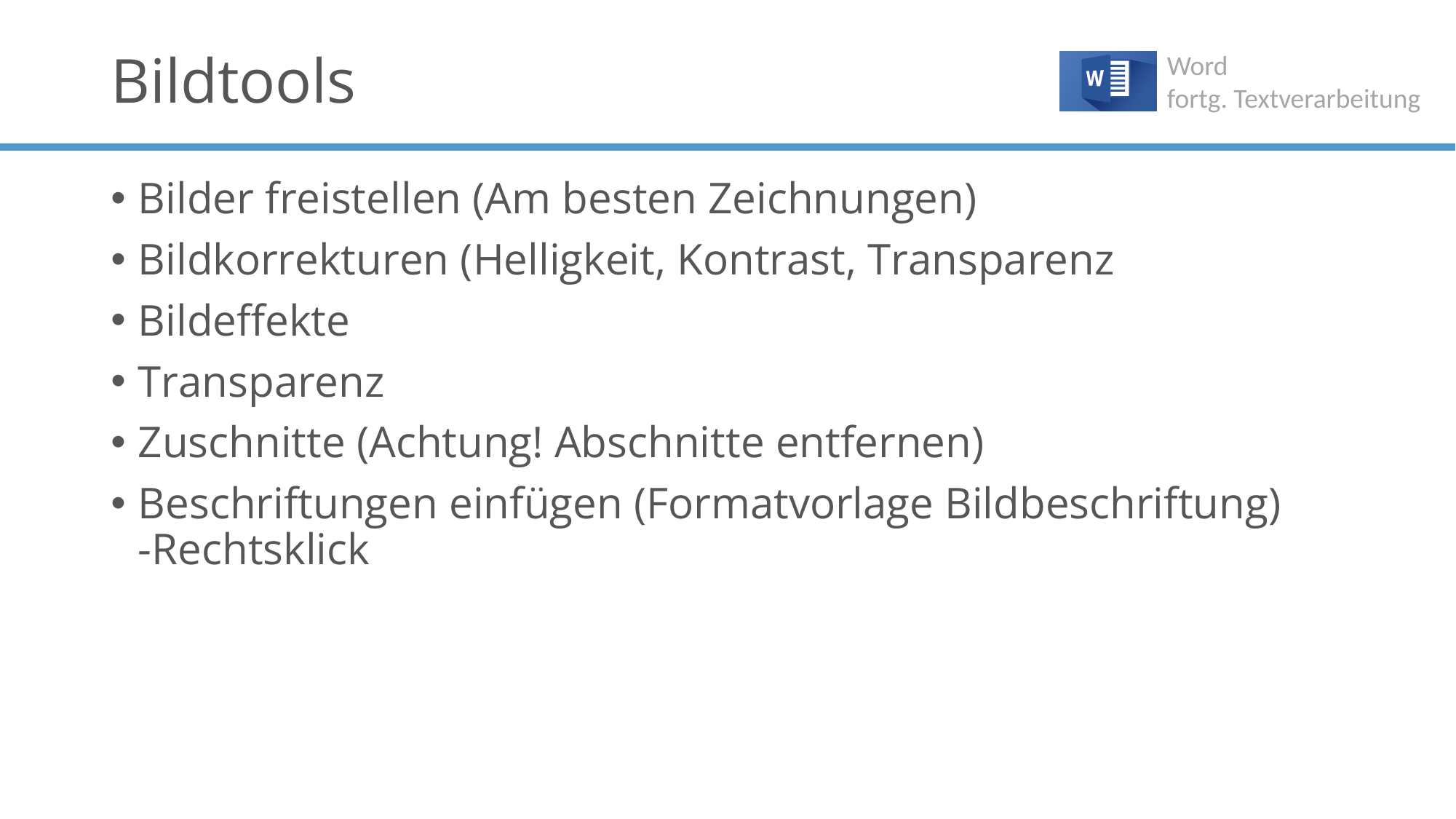

# Bildtools
Bilder freistellen (Am besten Zeichnungen)
Bildkorrekturen (Helligkeit, Kontrast, Transparenz
Bildeffekte
Transparenz
Zuschnitte (Achtung! Abschnitte entfernen)
Beschriftungen einfügen (Formatvorlage Bildbeschriftung)
-Rechtsklick